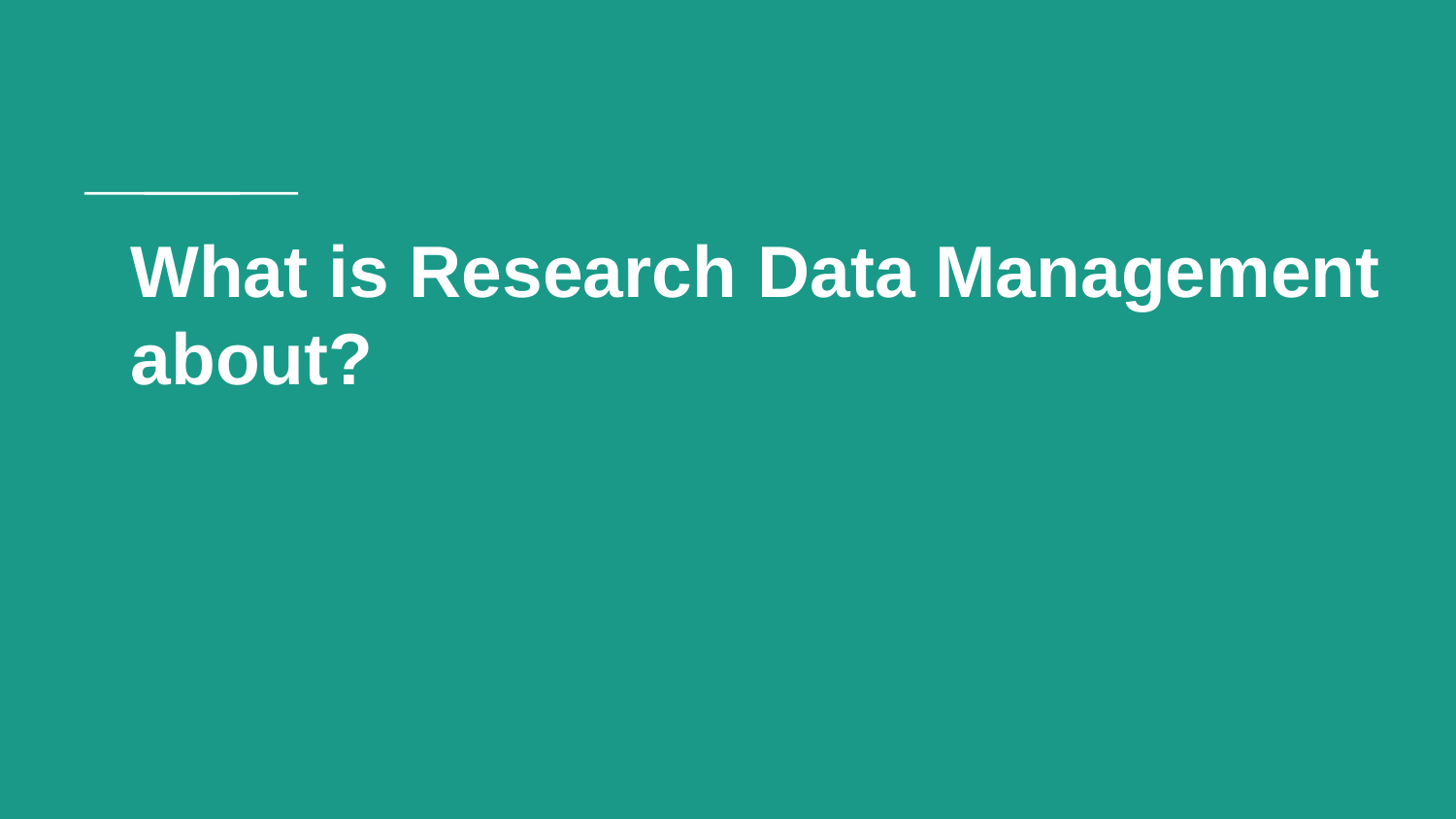

# What is Research Data Management about?